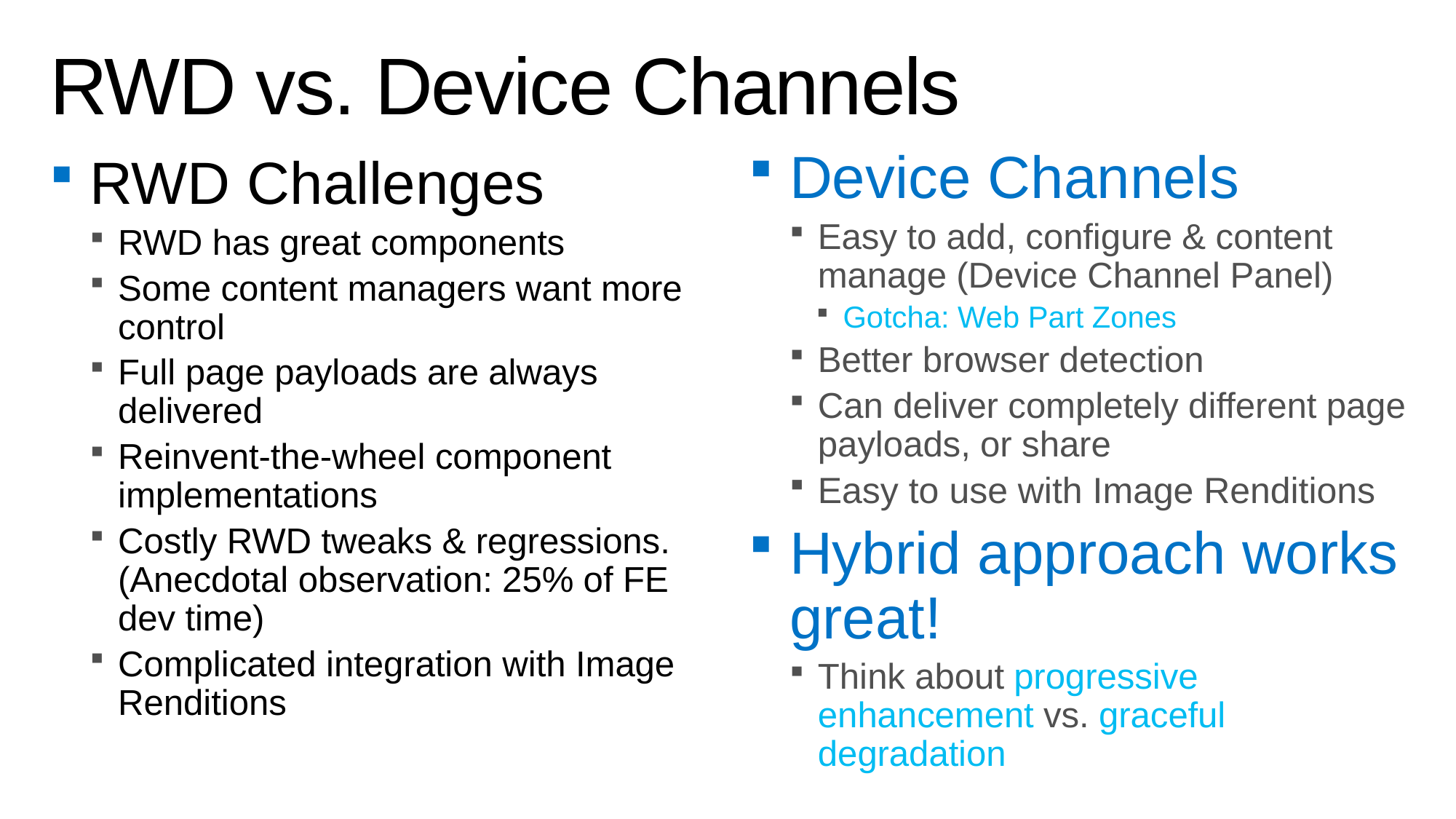

# RWD vs. Device Channels
Device Channels
Easy to add, configure & content manage (Device Channel Panel)
Gotcha: Web Part Zones
Better browser detection
Can deliver completely different page payloads, or share
Easy to use with Image Renditions
Hybrid approach works great!
Think about progressive enhancement vs. graceful degradation
RWD Challenges
RWD has great components
Some content managers want more control
Full page payloads are always delivered
Reinvent-the-wheel component implementations
Costly RWD tweaks & regressions. (Anecdotal observation: 25% of FE dev time)
Complicated integration with Image Renditions